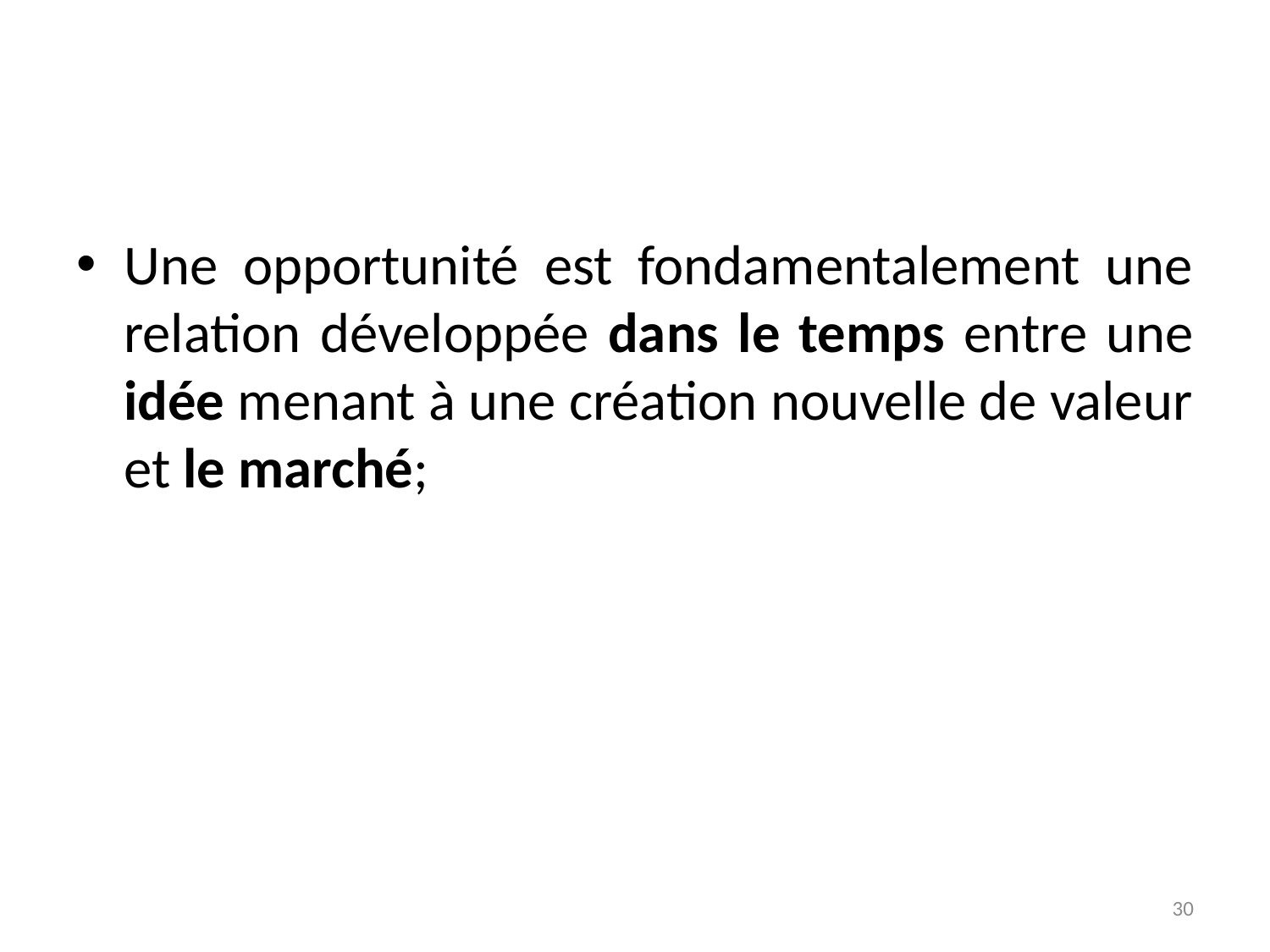

#
Une opportunité est fondamentalement une relation développée dans le temps entre une idée menant à une création nouvelle de valeur et le marché;
30